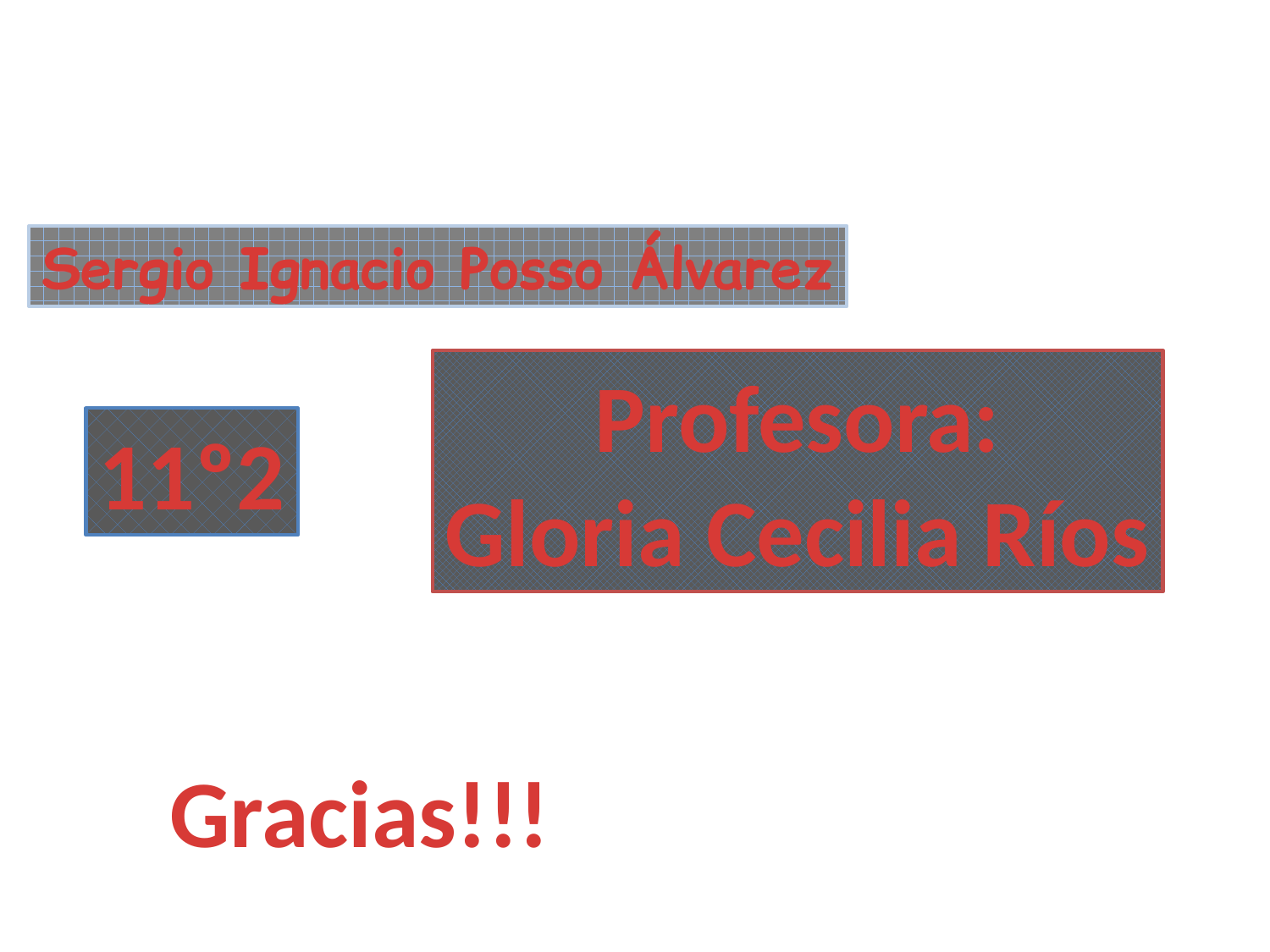

Sergio Ignacio Posso Álvarez
Profesora:
Gloria Cecilia Ríos
11º2
Gracias!!!